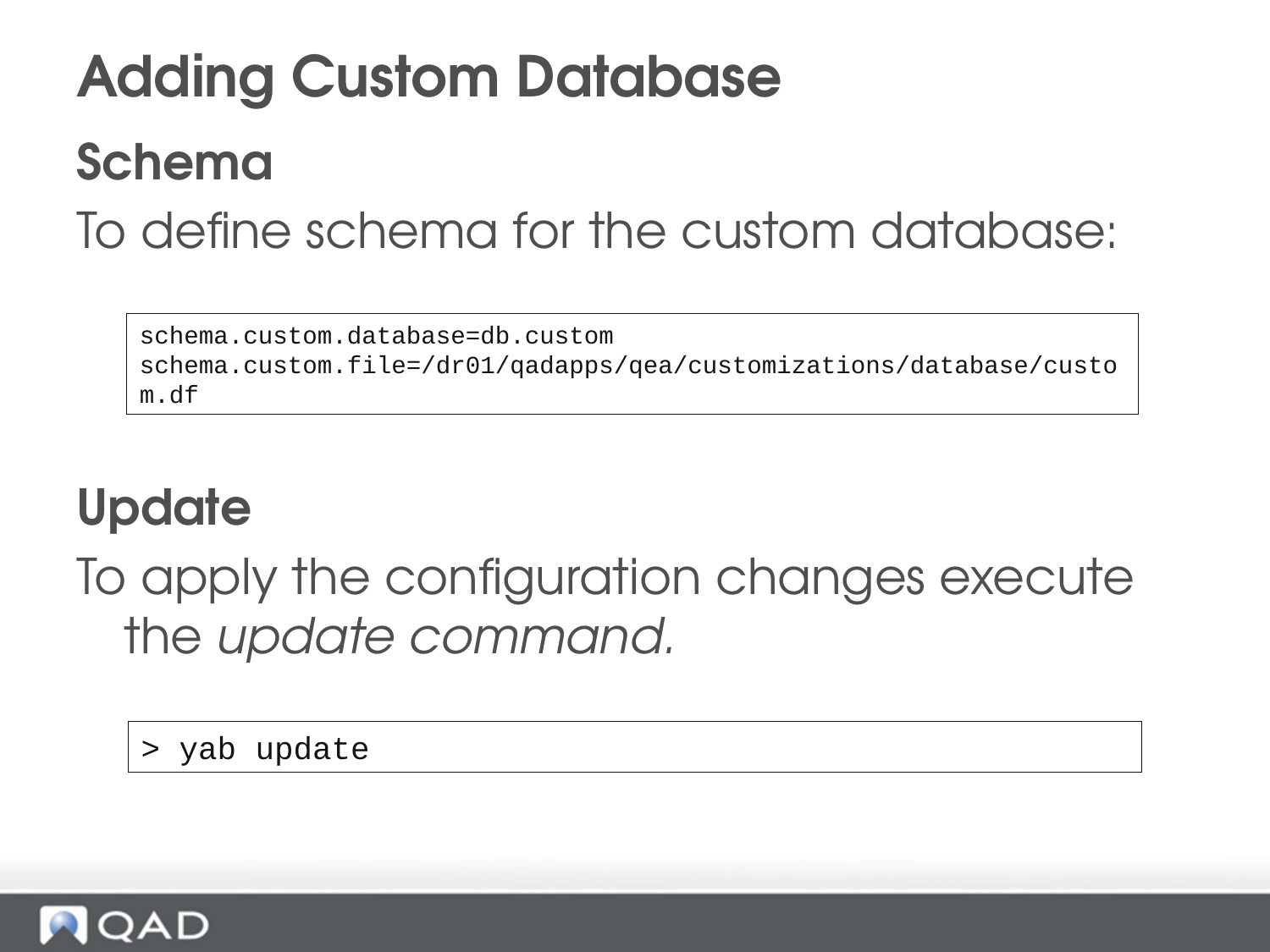

# Adding Custom Database
Schema
To define schema for the custom database:

Update
To apply the configuration changes execute the update command.
schema.custom.database=db.custom
schema.custom.file=/dr01/qadapps/qea/customizations/database/custo
m.df
> yab update